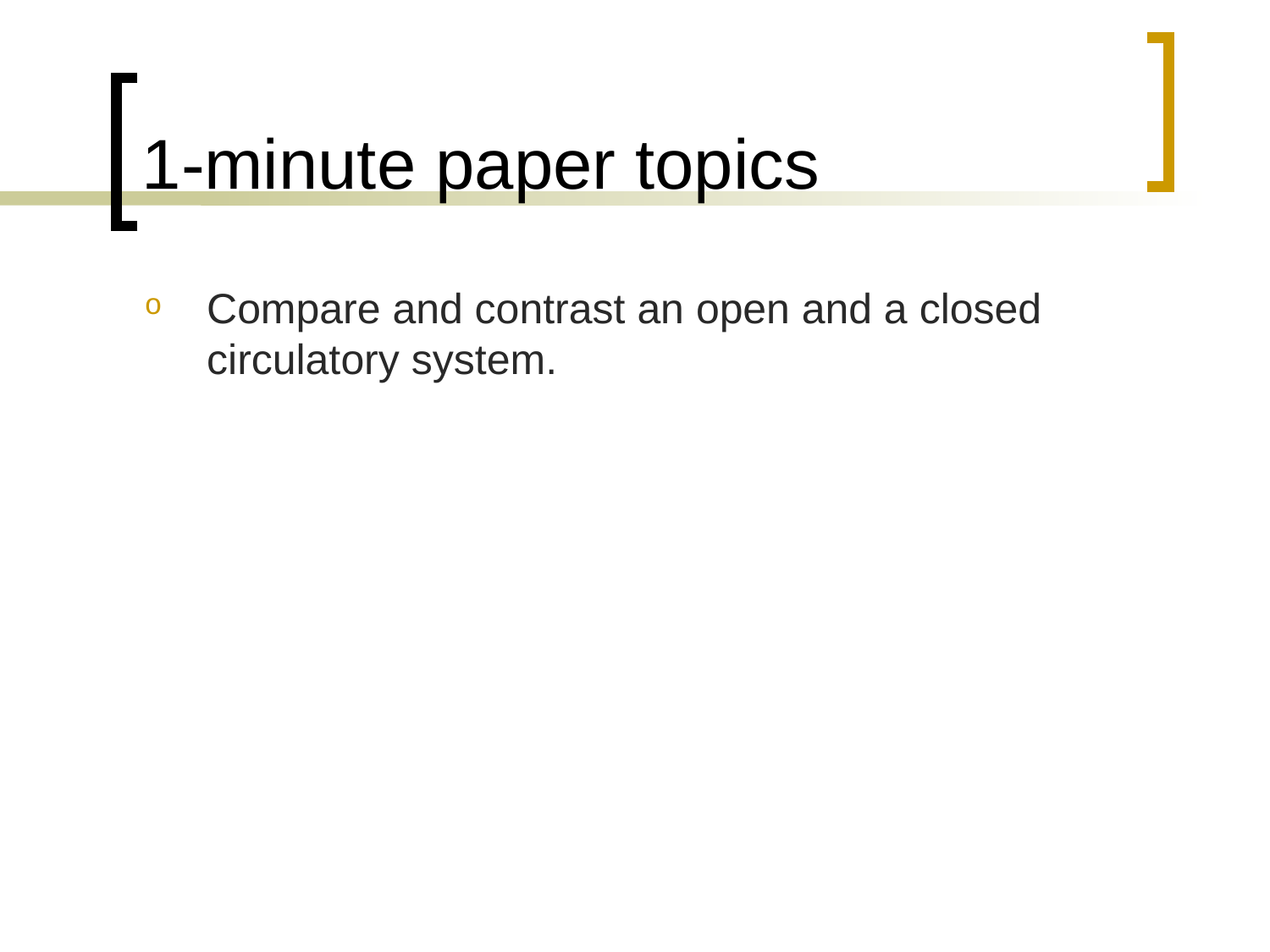

# 1-minute paper topics
Compare and contrast an open and a closed circulatory system.